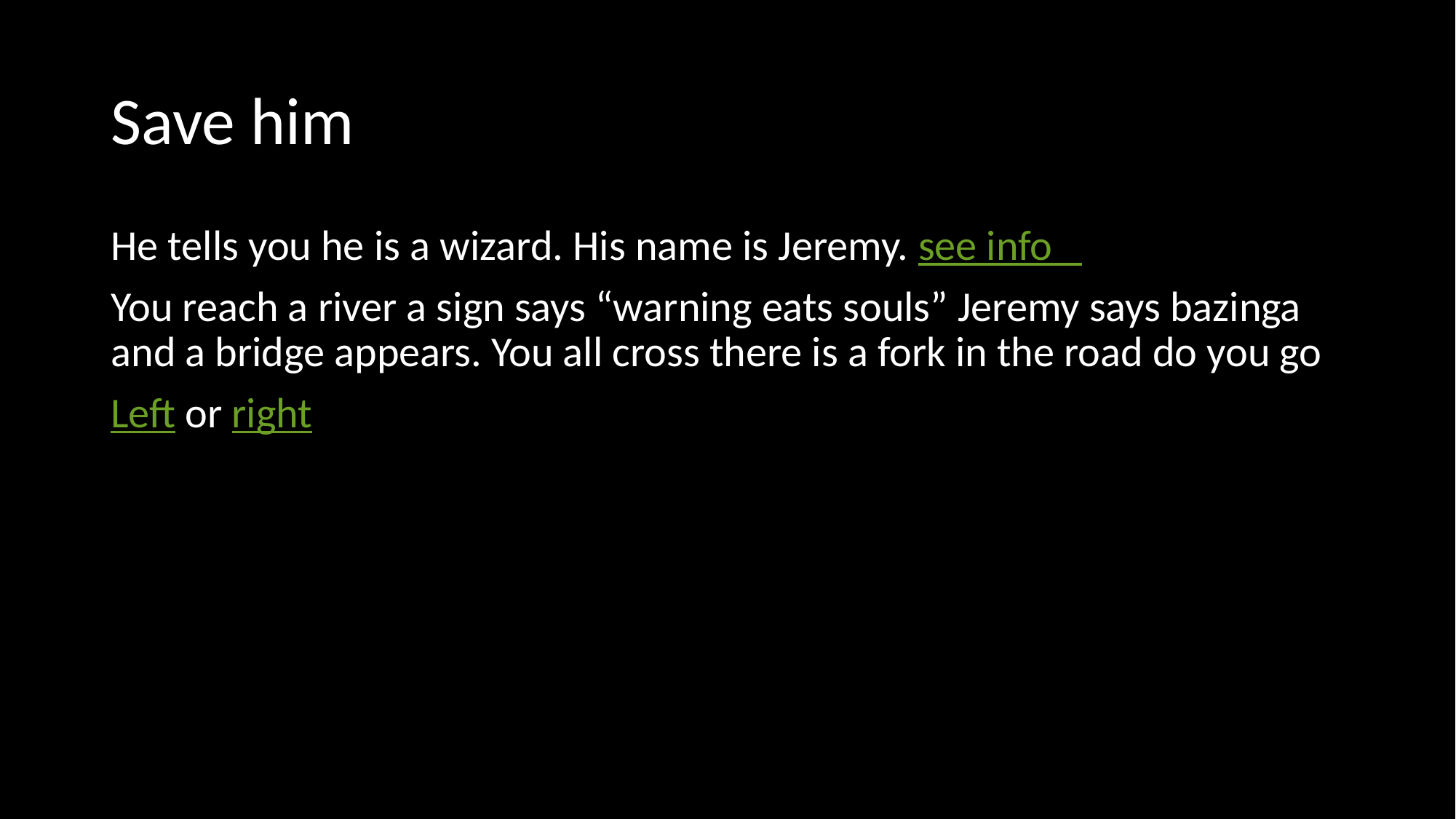

# Save him
He tells you he is a wizard. His name is Jeremy. see info
You reach a river a sign says “warning eats souls” Jeremy says bazinga and a bridge appears. You all cross there is a fork in the road do you go
Left or right